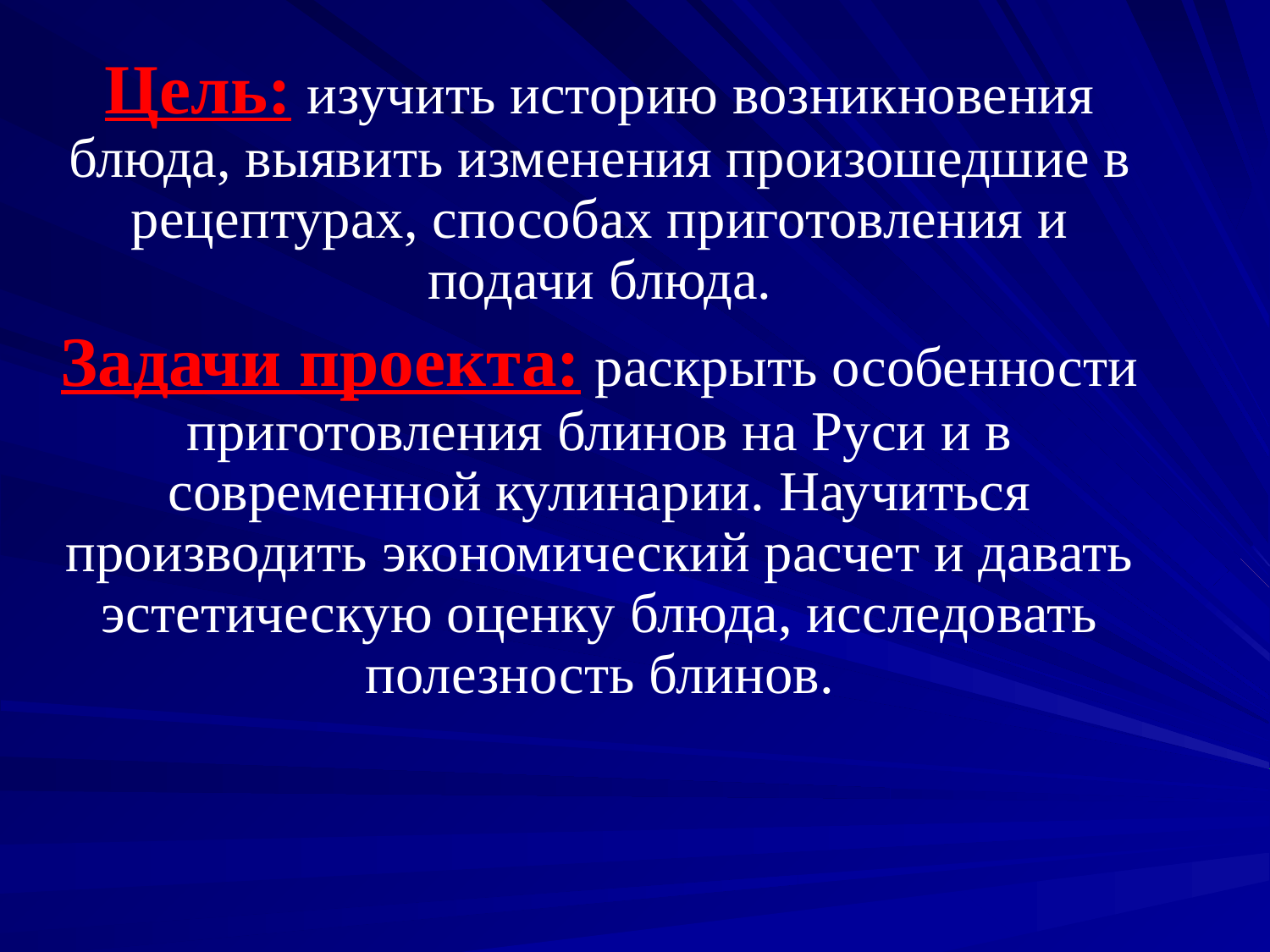

Цель: изучить историю возникновения блюда, выявить изменения произошедшие в рецептурах, способах приготовления и подачи блюда.
Задачи проекта: раскрыть особенности приготовления блинов на Руси и в современной кулинарии. Научиться производить экономический расчет и давать эстетическую оценку блюда, исследовать полезность блинов.